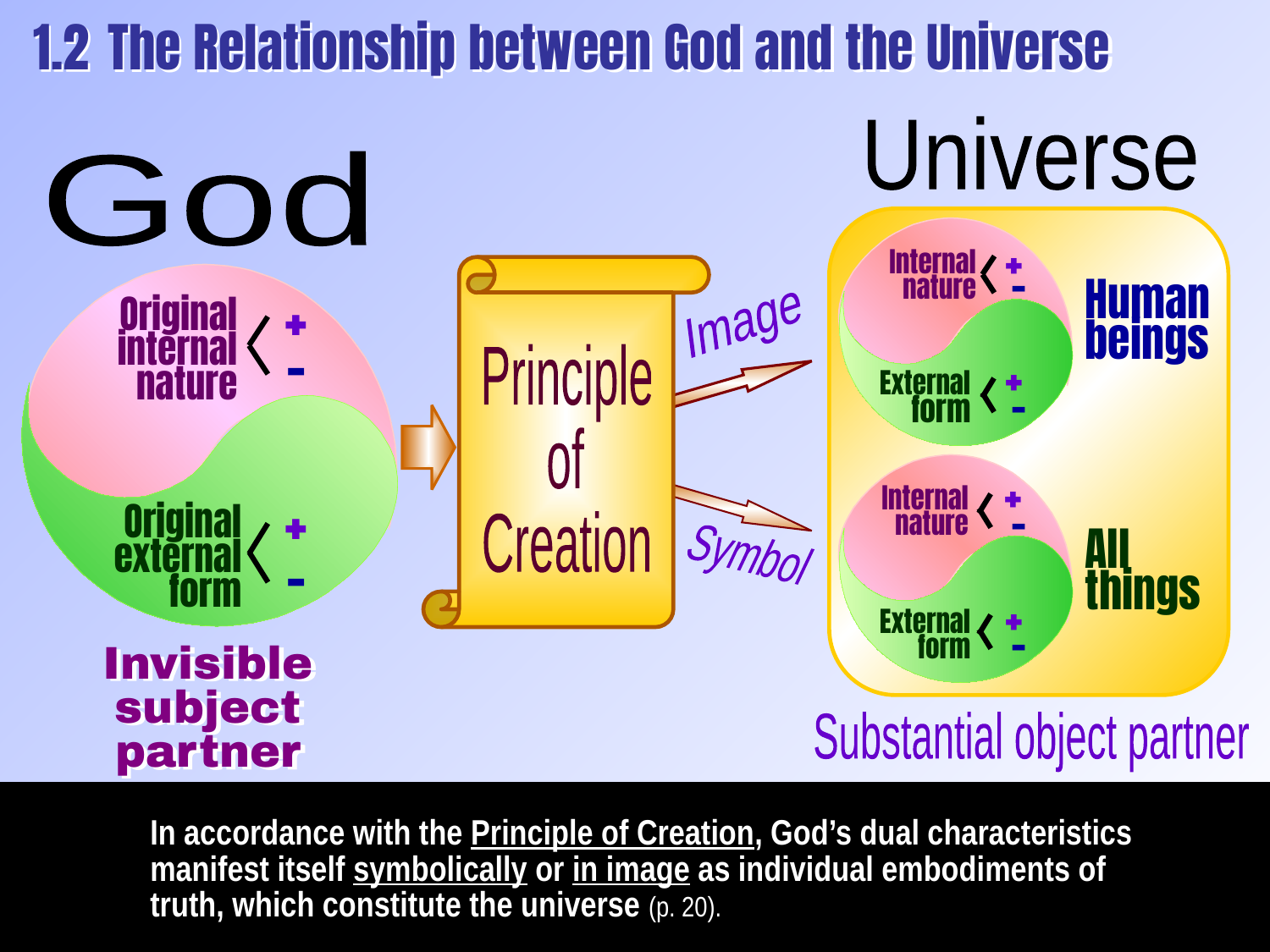

1.2
The Relationship between God and the Universe
Universe
God

+
Internal
nature

-
+
External
form

-
Human
beings

+
Internal
nature

-
+
External
form

-
All
things

Principle
of
Creation

+

-
+

-
Original
internal
nature
Original
external
form
Image

Symbol
Invisible
subject
partner
Substantial object partner

In accordance with the Principle of Creation, God’s dual characteristics manifest itself symbolically or in image as individual embodiments of truth, which constitute the universe (p. 20).